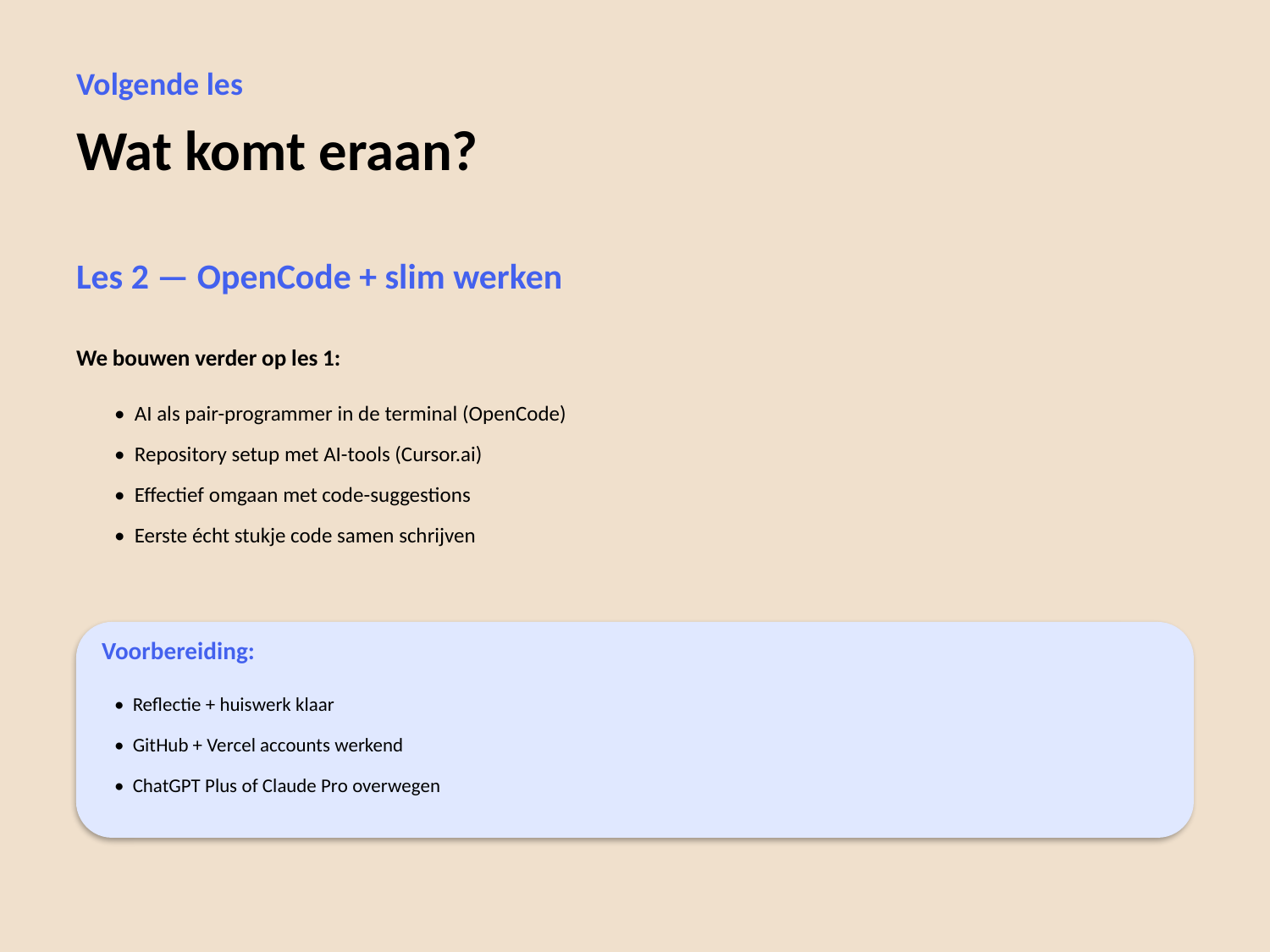

Volgende les
Wat komt eraan?
Les 2 — OpenCode + slim werken
We bouwen verder op les 1:
•  AI als pair-programmer in de terminal (OpenCode)
•  Repository setup met AI-tools (Cursor.ai)
•  Effectief omgaan met code-suggestions
•  Eerste écht stukje code samen schrijven

Voorbereiding:
•  Reflectie + huiswerk klaar
•  GitHub + Vercel accounts werkend
•  ChatGPT Plus of Claude Pro overwegen